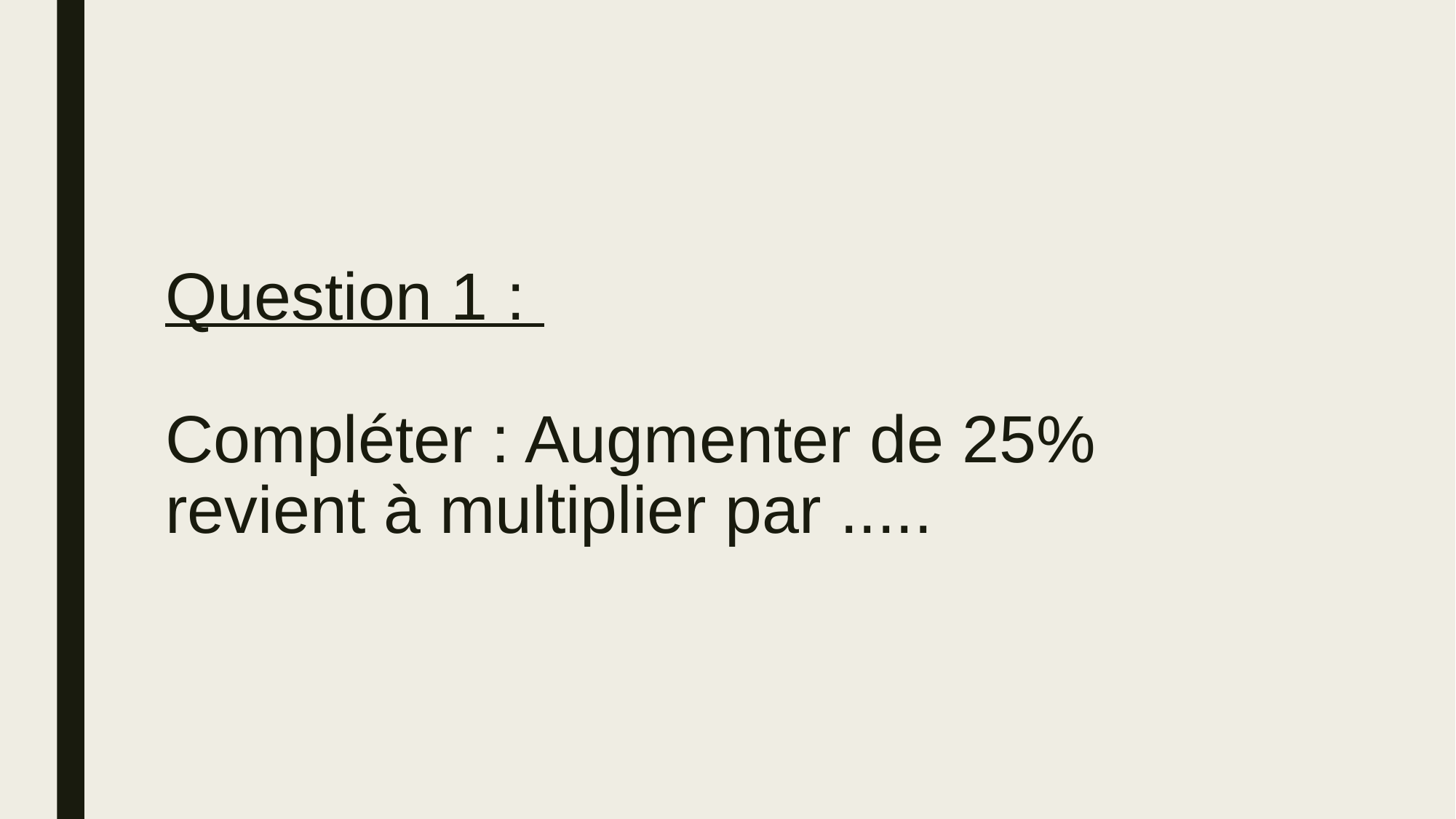

# Question 1 : Compléter : Augmenter de 25% revient à multiplier par .....